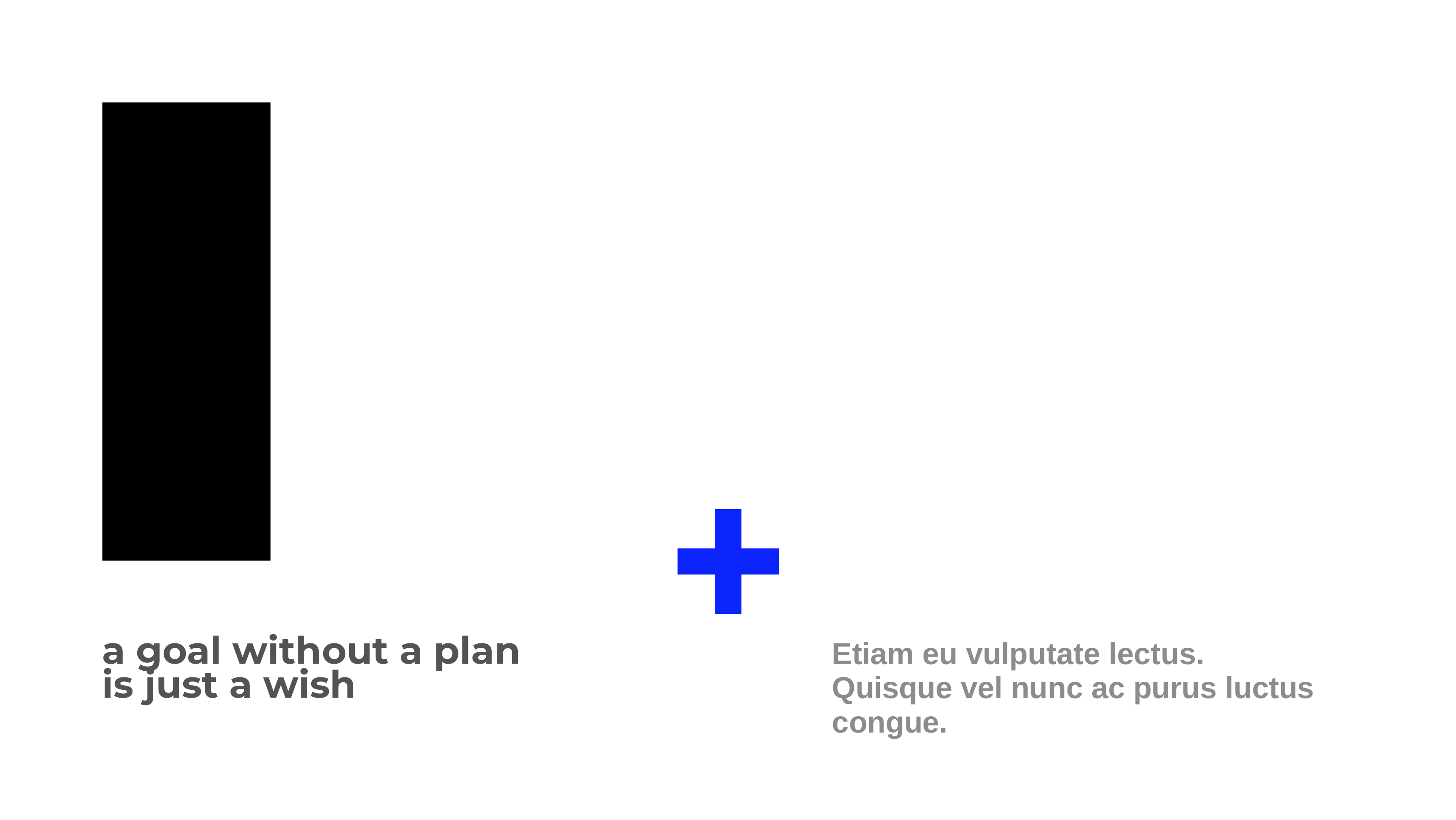

Etiam eu vulputate lectus. Quisque vel nunc ac purus luctus congue.
a goal without a plan
is just a wish